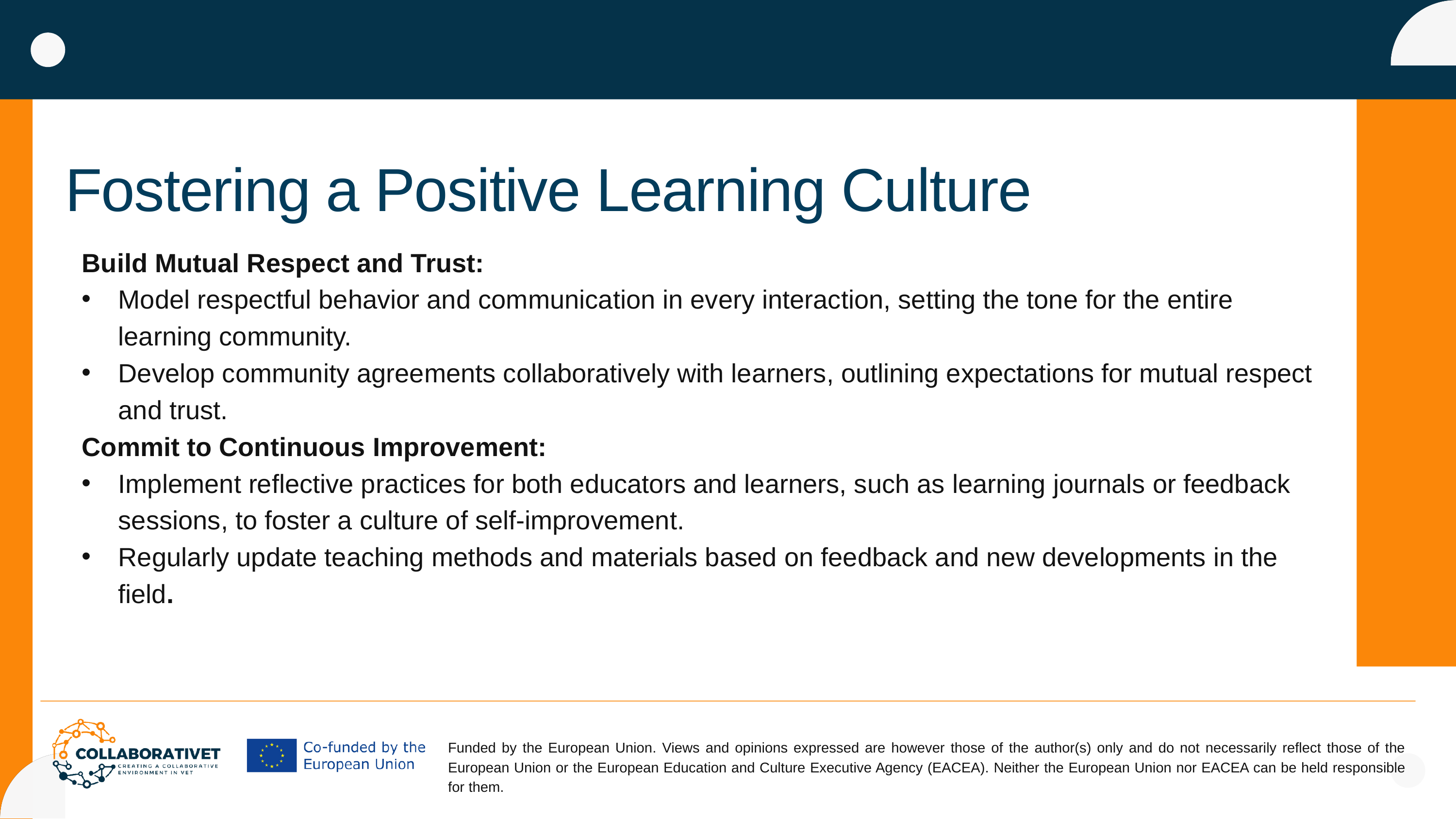

Fostering a Positive Learning Culture
Build Mutual Respect and Trust:
Model respectful behavior and communication in every interaction, setting the tone for the entire learning community.
Develop community agreements collaboratively with learners, outlining expectations for mutual respect and trust.
Commit to Continuous Improvement:
Implement reflective practices for both educators and learners, such as learning journals or feedback sessions, to foster a culture of self-improvement.
Regularly update teaching methods and materials based on feedback and new developments in the field.

Funded by the European Union. Views and opinions expressed are however those of the author(s) only and do not necessarily reflect those of the European Union or the European Education and Culture Executive Agency (EACEA). Neither the European Union nor EACEA can be held responsible for them.